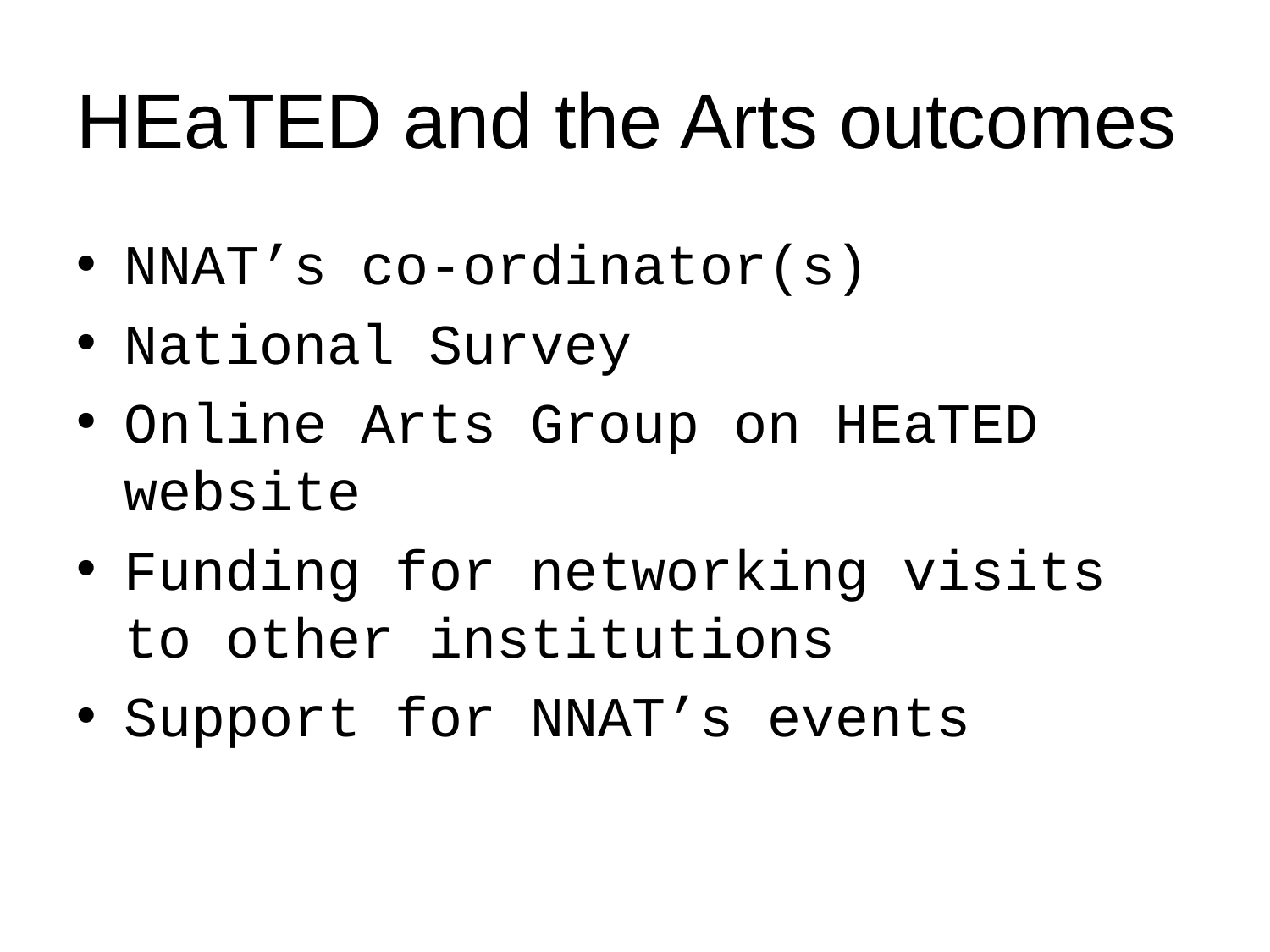

# HEaTED and the Arts outcomes
NNAT’s co-ordinator(s)
National Survey
Online Arts Group on HEaTED website
Funding for networking visits to other institutions
Support for NNAT’s events